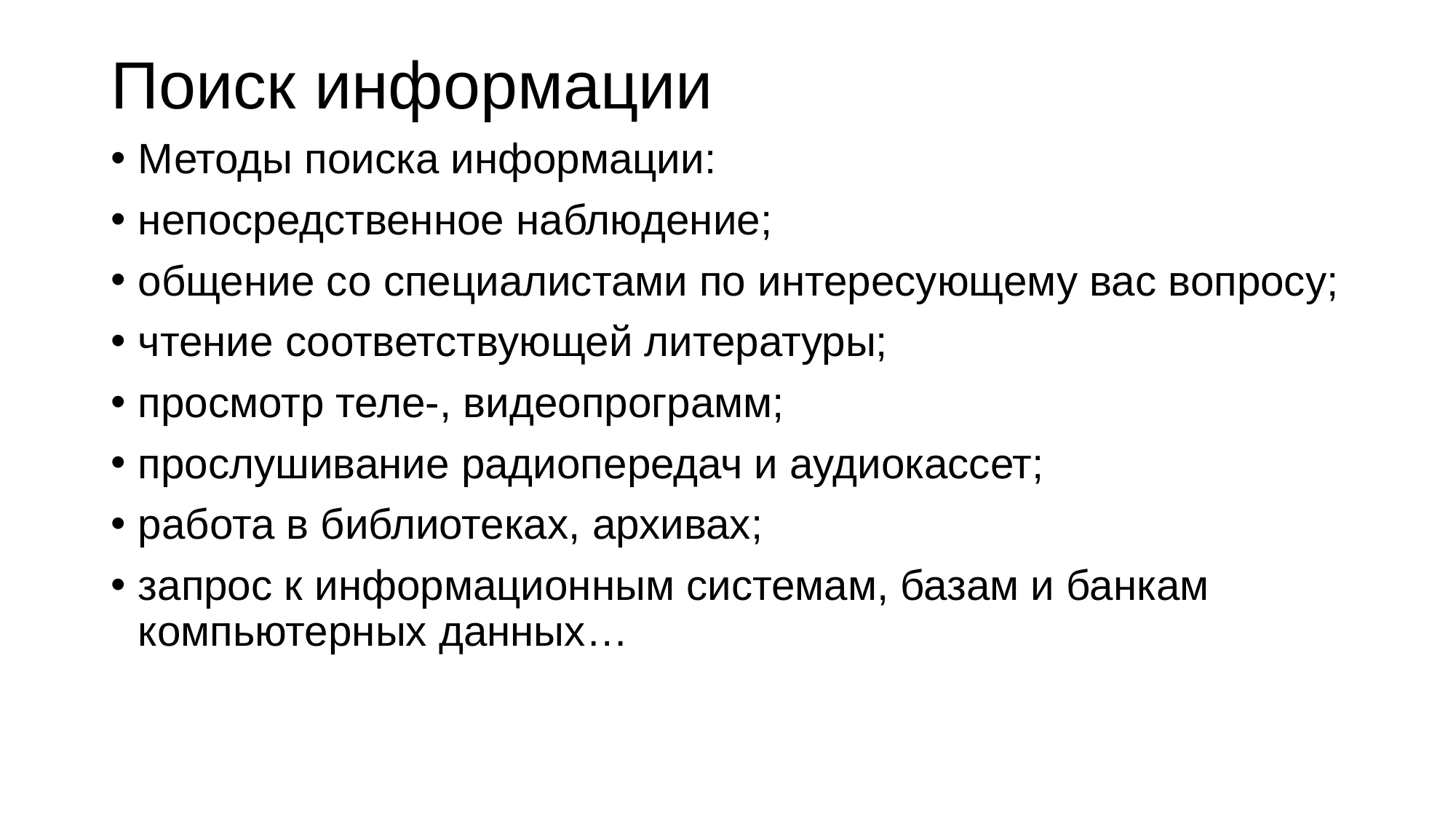

# Поиск информации
Методы поиска информации:
непосредственное наблюдение;
общение со специалистами по интересующему вас вопросу;
чтение соответствующей литературы;
просмотр теле-, видеопрограмм;
прослушивание радиопередач и аудиокассет;
работа в библиотеках, архивах;
запрос к информационным системам, базам и банкам компьютерных данных…